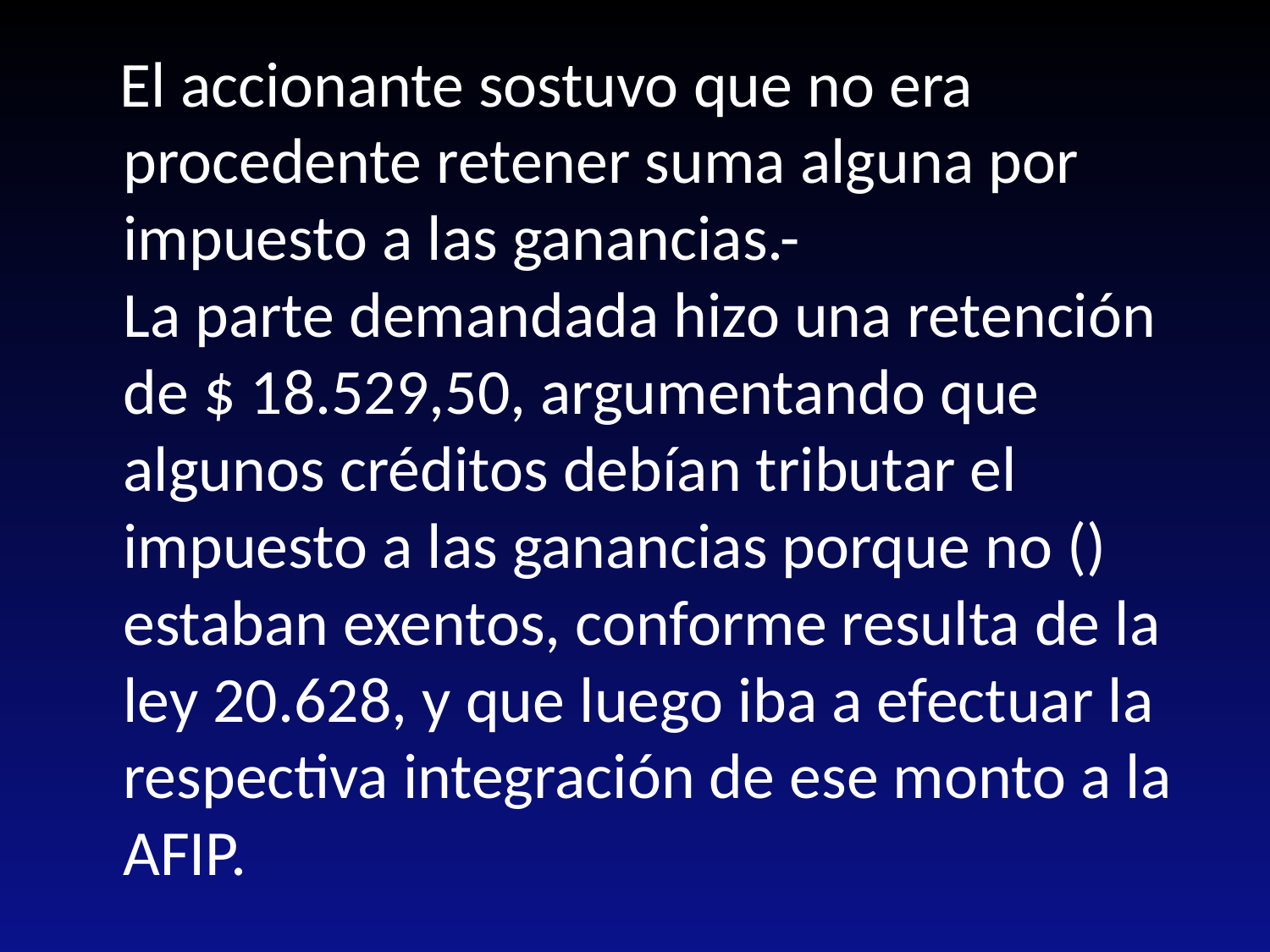

El accionante sostuvo que no era procedente retener suma alguna por impuesto a las ganancias.-
La parte demandada hizo una retención de $ 18.529,50, argumentando que algunos créditos debían tributar el impuesto a las ganancias porque no () estaban exentos, conforme resulta de la ley 20.628, y que luego iba a efectuar la respectiva integración de ese monto a la AFIP.